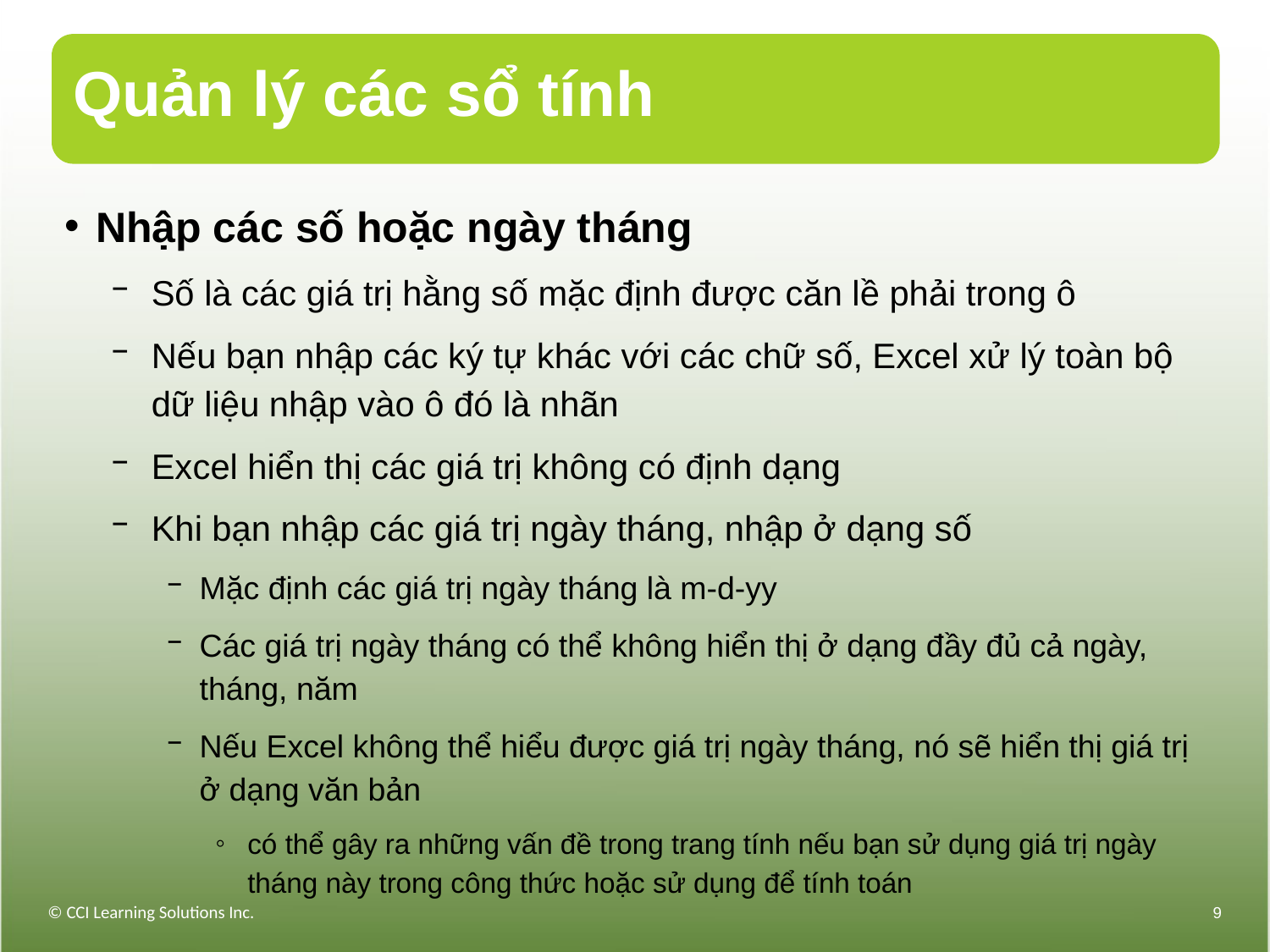

# Quản lý các sổ tính
Nhập các số hoặc ngày tháng
Số là các giá trị hằng số mặc định được căn lề phải trong ô
Nếu bạn nhập các ký tự khác với các chữ số, Excel xử lý toàn bộ dữ liệu nhập vào ô đó là nhãn
Excel hiển thị các giá trị không có định dạng
Khi bạn nhập các giá trị ngày tháng, nhập ở dạng số
Mặc định các giá trị ngày tháng là m-d-yy
Các giá trị ngày tháng có thể không hiển thị ở dạng đầy đủ cả ngày, tháng, năm
Nếu Excel không thể hiểu được giá trị ngày tháng, nó sẽ hiển thị giá trị ở dạng văn bản
có thể gây ra những vấn đề trong trang tính nếu bạn sử dụng giá trị ngày tháng này trong công thức hoặc sử dụng để tính toán

© CCI Learning Solutions Inc.
9